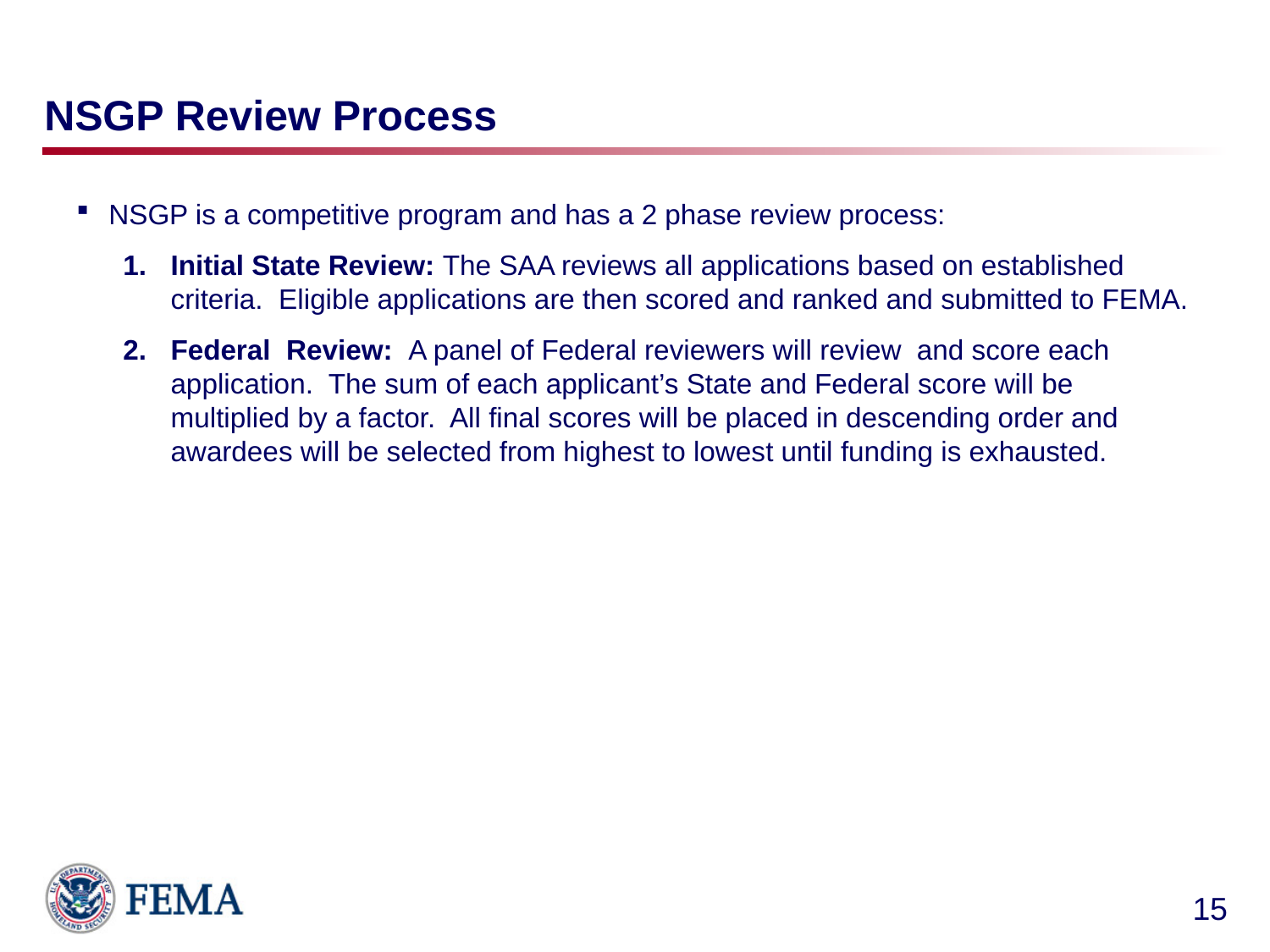

# NSGP Review Process
NSGP is a competitive program and has a 2 phase review process:
Initial State Review: The SAA reviews all applications based on established criteria.  Eligible applications are then scored and ranked and submitted to FEMA.
Federal  Review:  A panel of Federal reviewers will review  and score each application.  The sum of each applicant’s State and Federal score will be multiplied by a factor.  All final scores will be placed in descending order and awardees will be selected from highest to lowest until funding is exhausted.

15